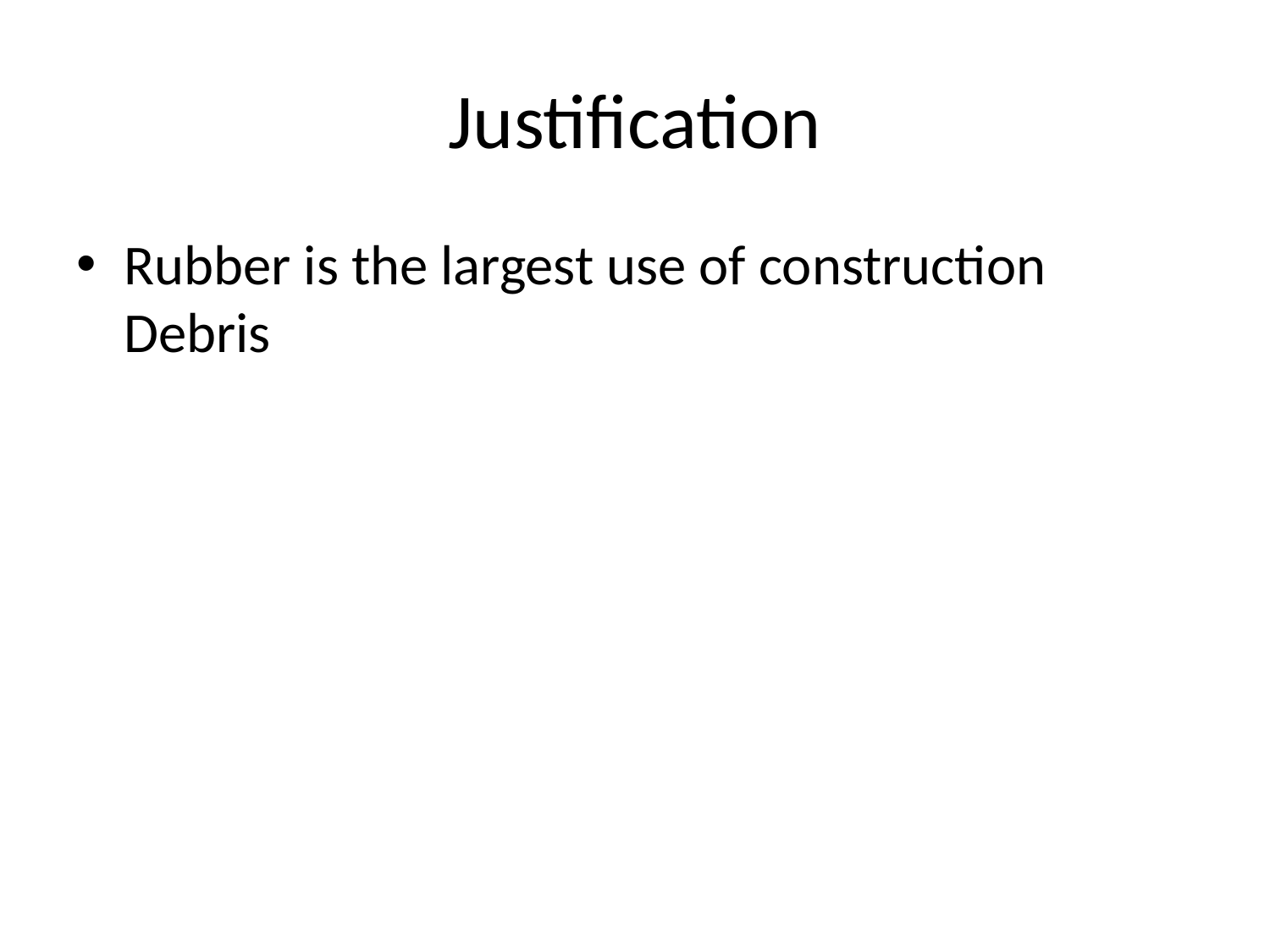

# Justification
Rubber is the largest use of construction Debris